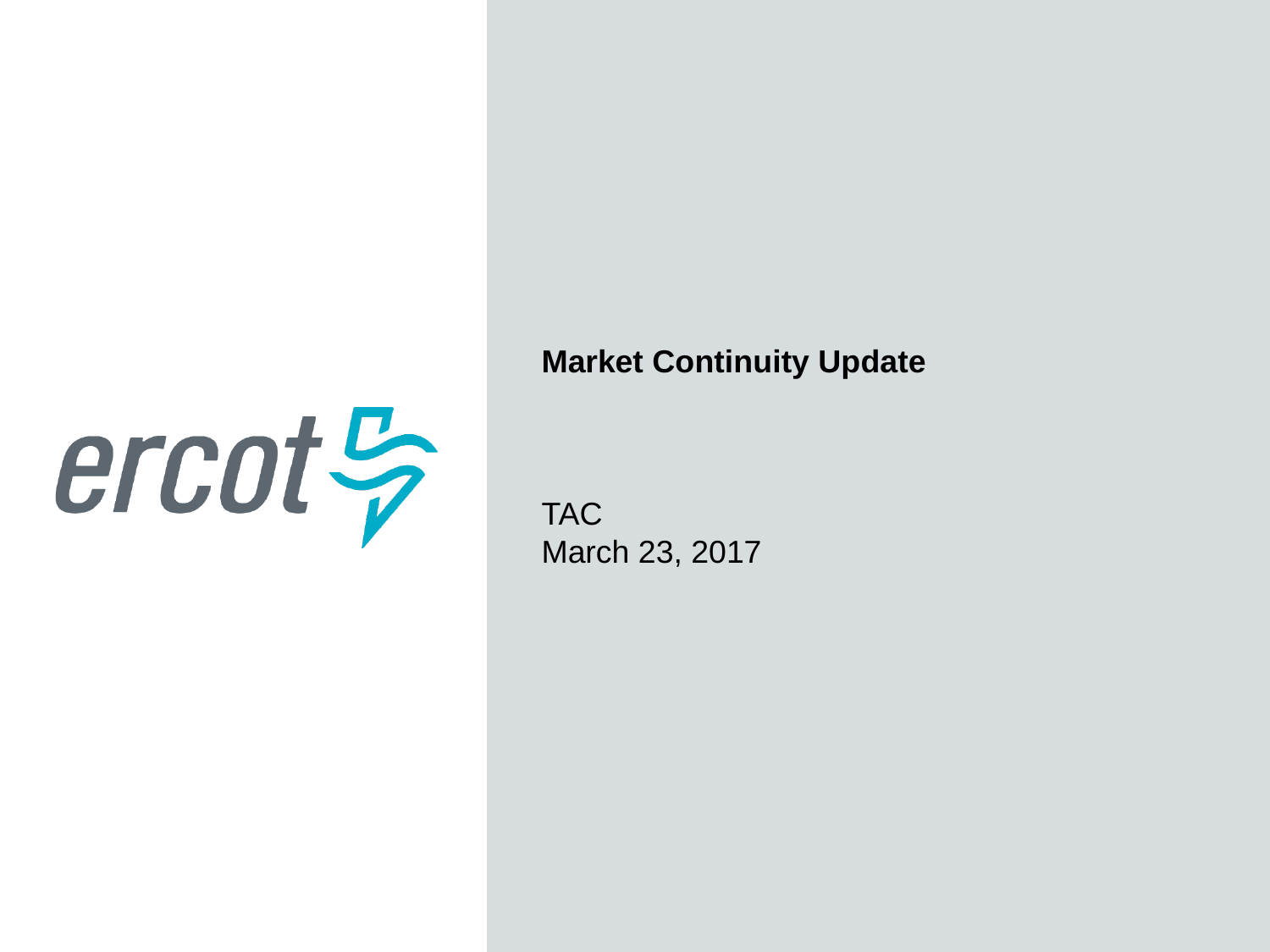

Market Continuity Update

TAC
March 23, 2017